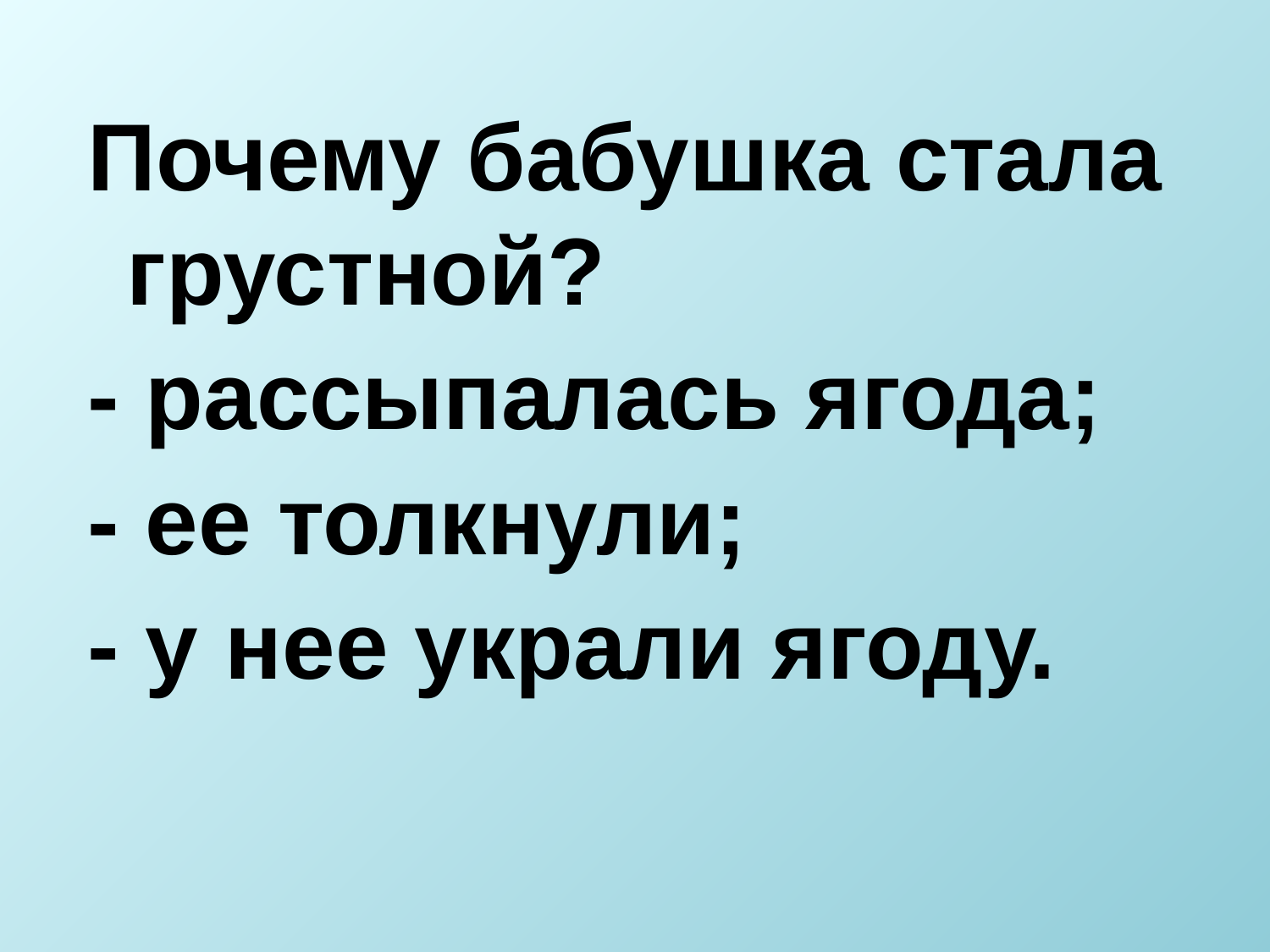

Почему бабушка стала грустной?
- рассыпалась ягода;
- ее толкнули;
- у нее украли ягоду.